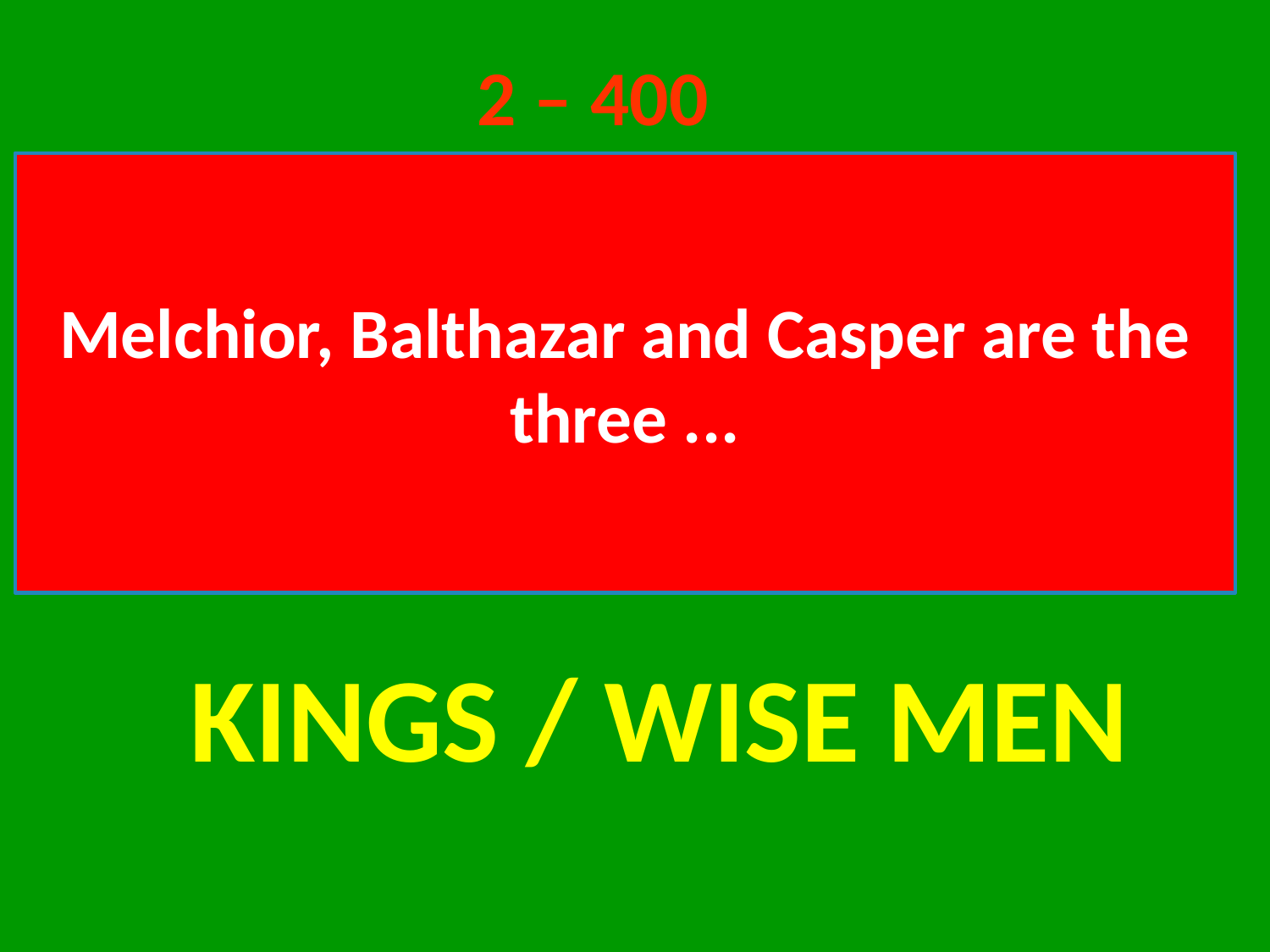

2 – 400
# Melchior, Balthazar and Casper are the  three ...
KINGS / WISE MEN